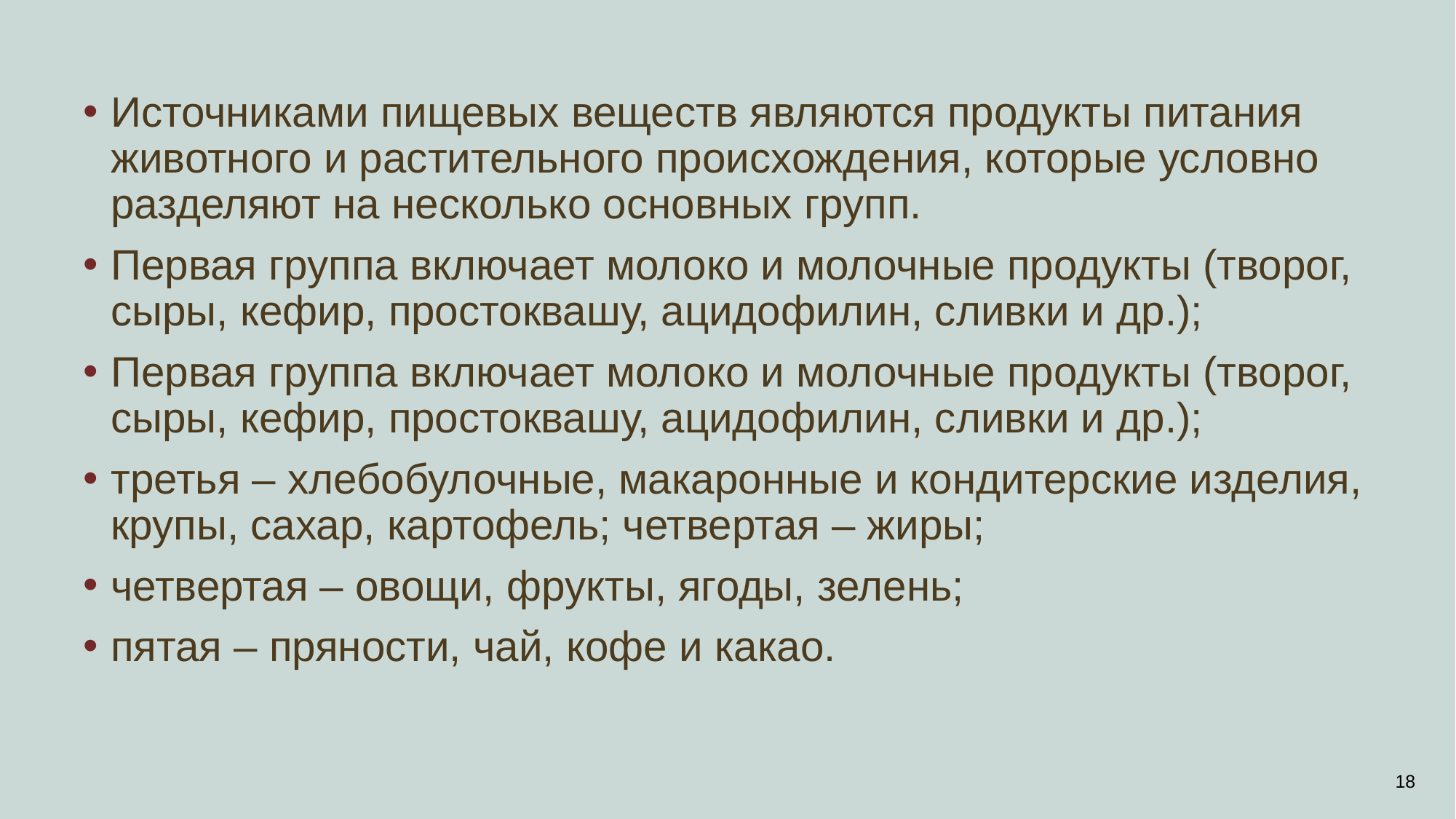

Источниками пищевых веществ являются продукты питания животного и растительного происхождения, которые условно разделяют на несколько основных групп.
Первая группа включает молоко и молочные продукты (творог, сыры, кефир, простоквашу, ацидофилин, сливки и др.);
Первая группа включает молоко и молочные продукты (творог, сыры, кефир, простоквашу, ацидофилин, сливки и др.);
третья – хлебобулочные, макаронные и кондитерские изделия, крупы, сахар, картофель; четвертая – жиры;
четвертая – овощи, фрукты, ягоды, зелень;
пятая – пряности, чай, кофе и какао.
18